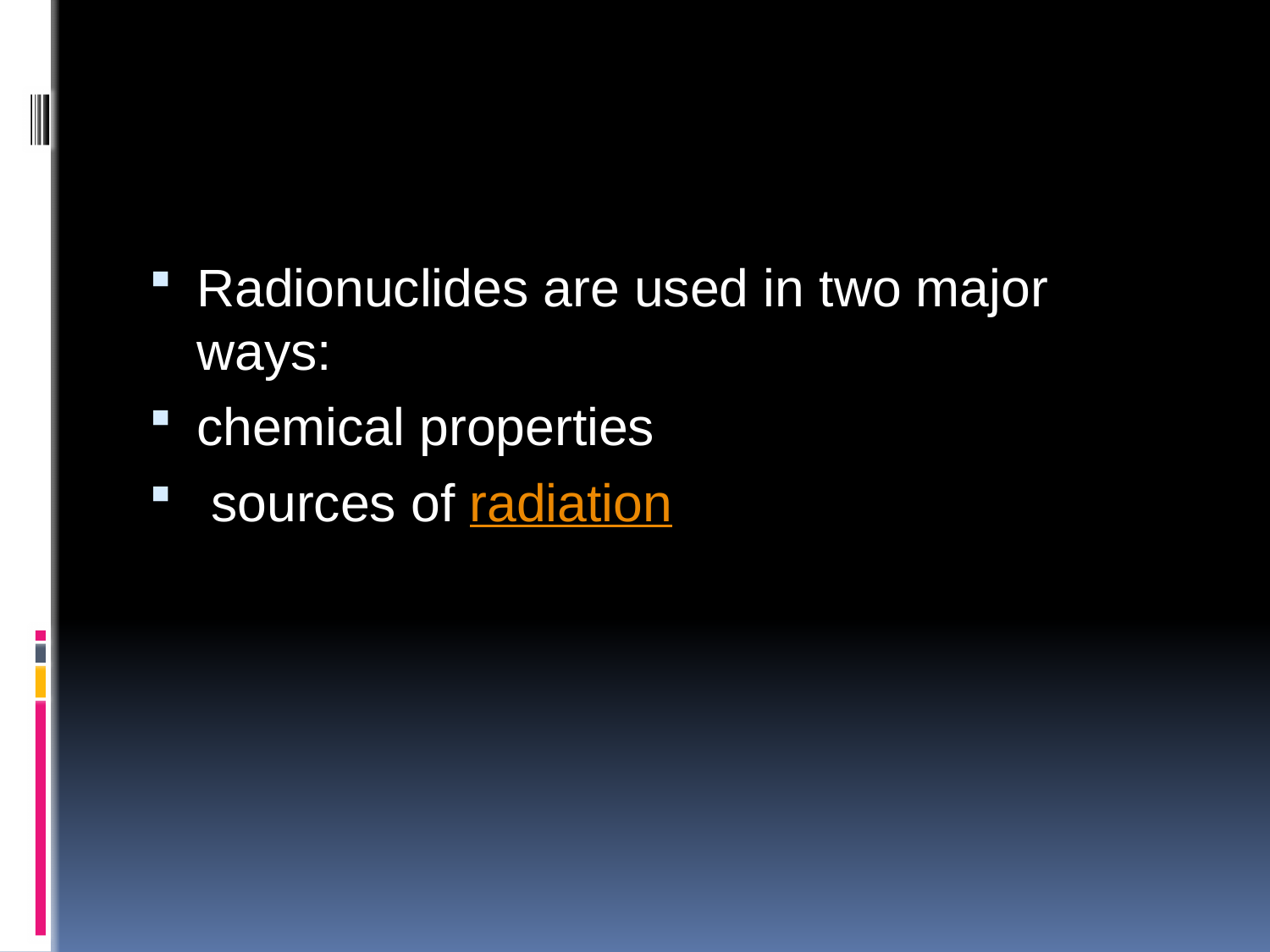

#
Radionuclides are used in two major ways:
chemical properties
 sources of radiation